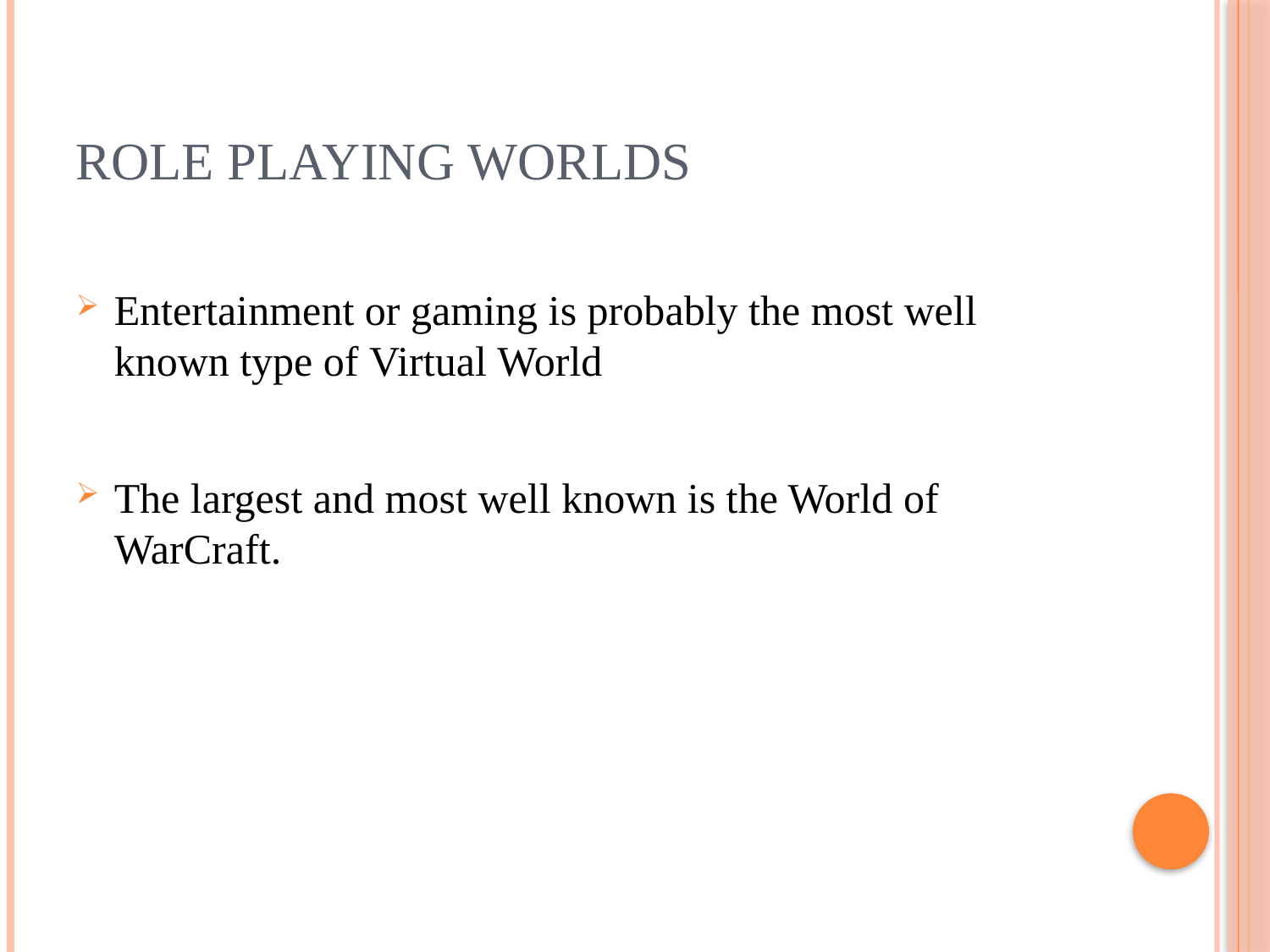

# role playing worlds

Entertainment or gaming is probably the most well known type of Virtual World

The largest and most well known is the World of WarCraft.